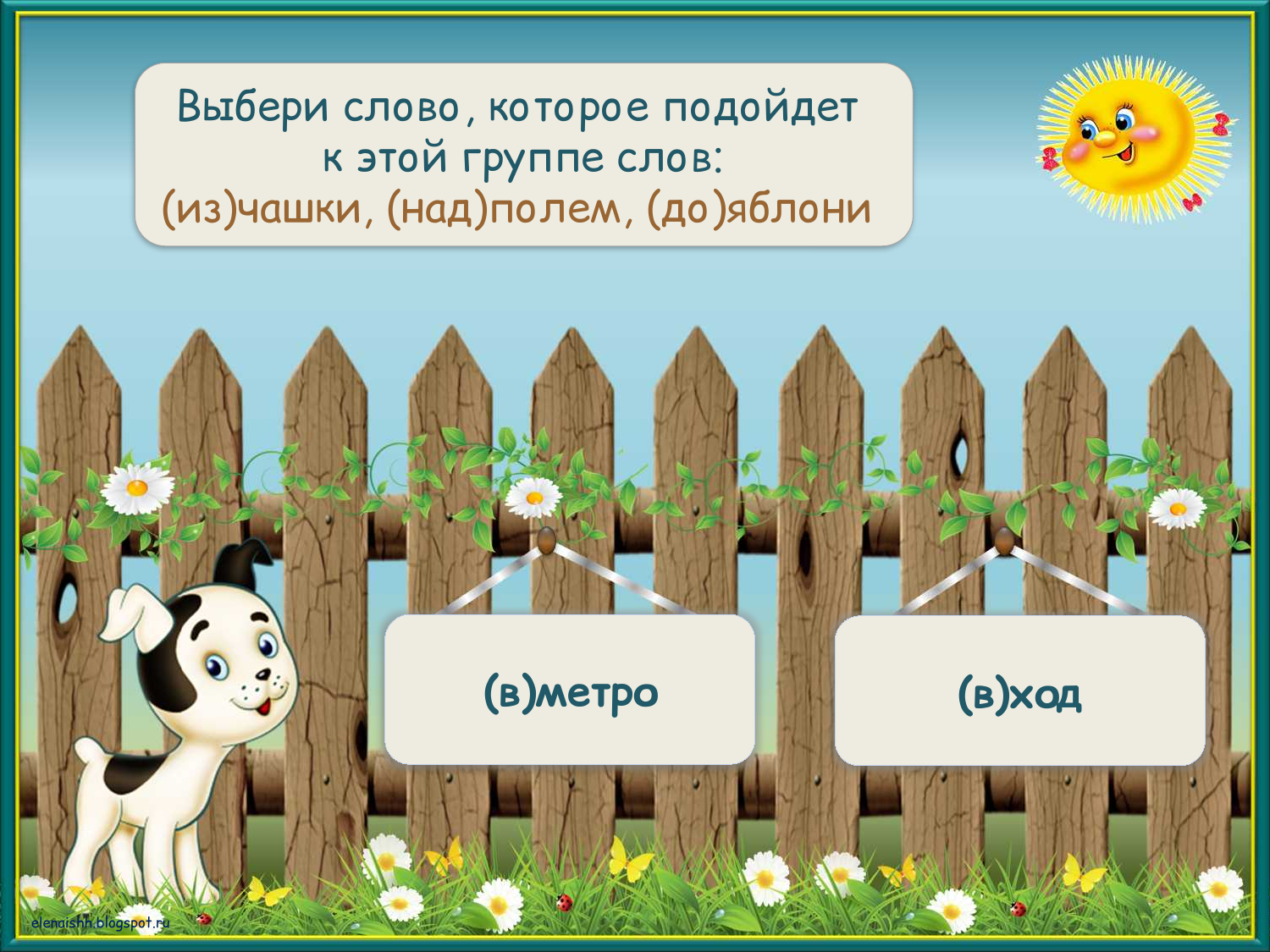

Выбери слово, которое подойдет
к этой группе слов:
(из)чашки, (над)полем, (до)яблони
(в)метро
(в)ход